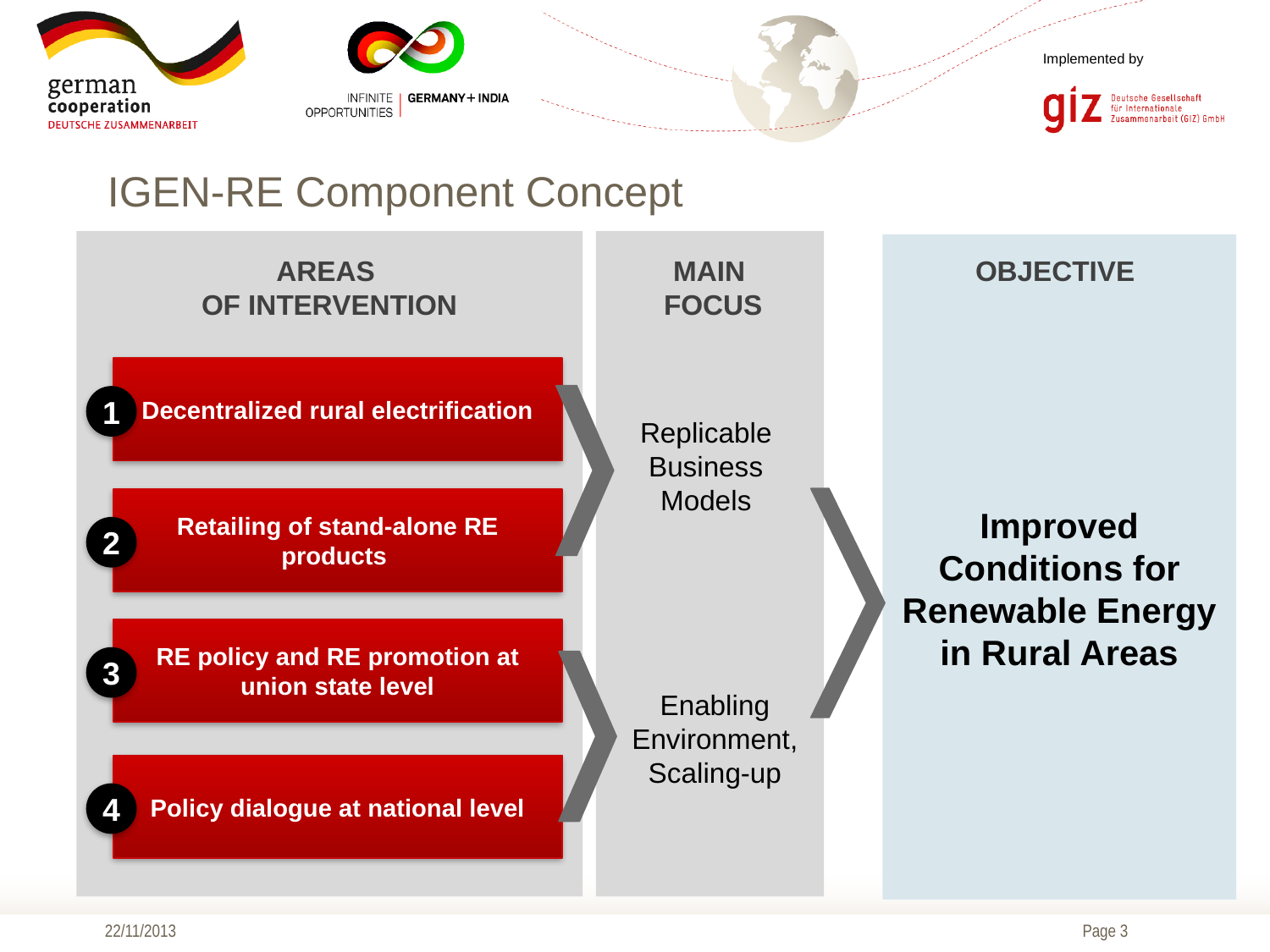

# IGEN-RE Component Concept

AREAS
OF INTERVENTION

Main
Focus

Improved Conditions for Renewable Energy in Rural Areas
Objective
Decentralized rural electrification
1

Replicable Business
Models

Retailing of stand-alone RE products
2
RE policy and RE promotion at union state level
3

Enabling Environment, Scaling-up
Policy dialogue at national level
4
22/11/2013